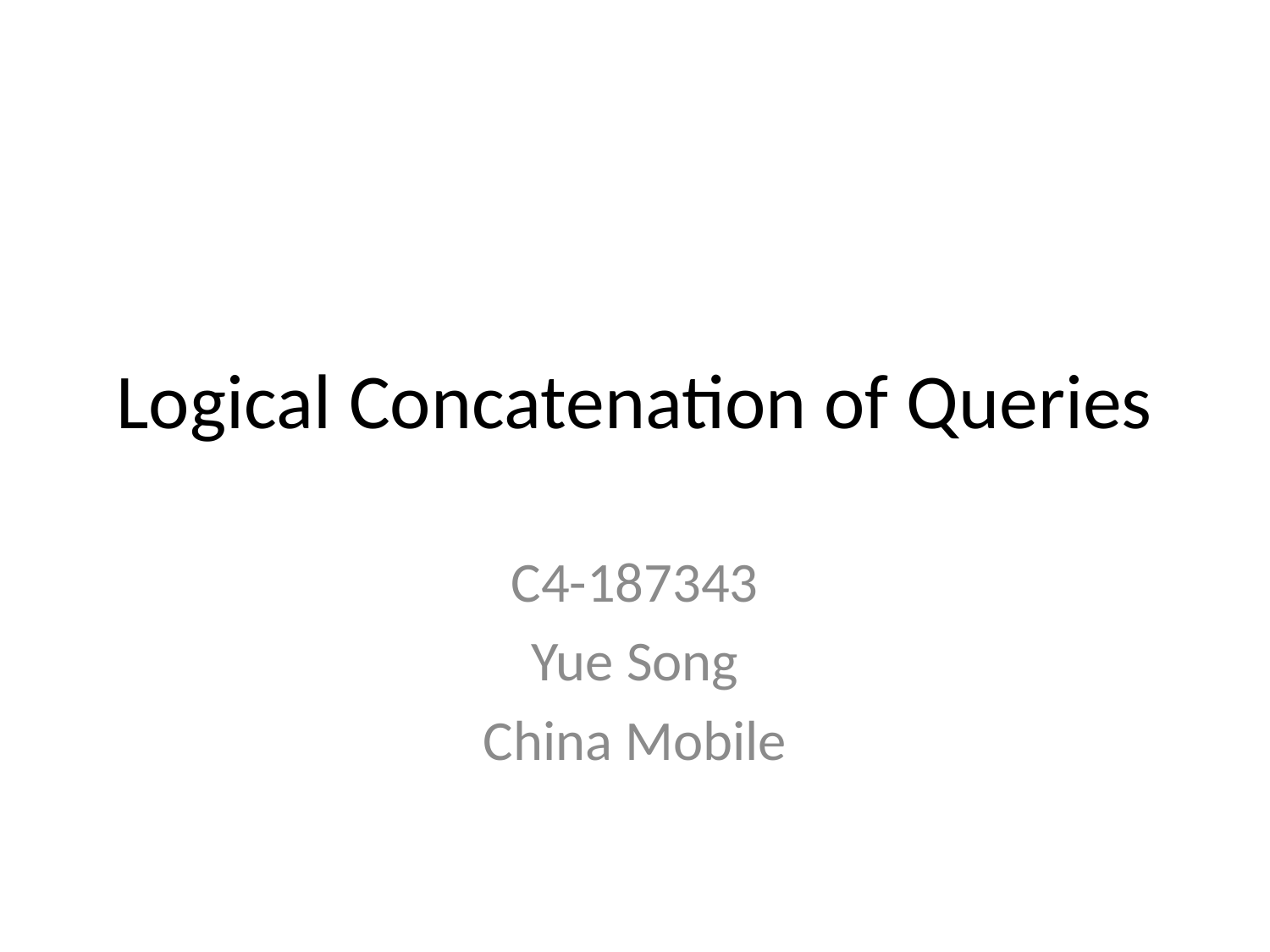

# Logical Concatenation of Queries
C4-187343
Yue Song
China Mobile